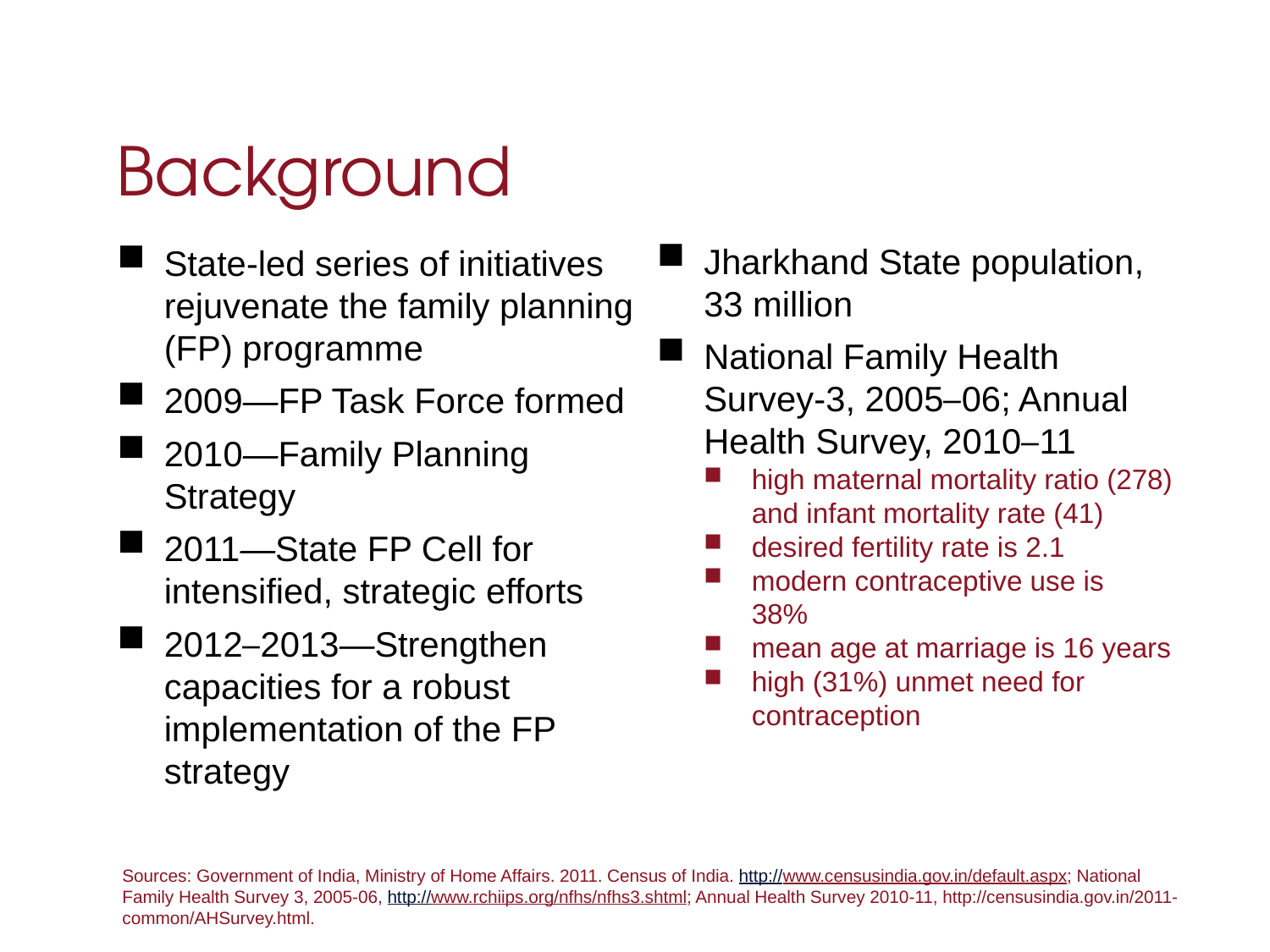

# Background
Jharkhand State population, 33 million
National Family Health Survey-3, 2005–06; Annual Health Survey, 2010–11
high maternal mortality ratio (278) and infant mortality rate (41)
desired fertility rate is 2.1
modern contraceptive use is
38%
mean age at marriage is 16 years
high (31%) unmet need for contraception

State-led series of initiatives rejuvenate the family planning (FP) programme
2009—FP Task Force formed
2010—Family Planning Strategy
2011—State FP Cell for intensified, strategic efforts
2012–2013—Strengthen capacities for a robust implementation of the FP strategy
Sources: Government of India, Ministry of Home Affairs. 2011. Census of India. http://www.censusindia.gov.in/default.aspx; National Family Health Survey 3, 2005-06, http://www.rchiips.org/nfhs/nfhs3.shtml; Annual Health Survey 2010-11, http://censusindia.gov.in/2011-common/AHSurvey.html.